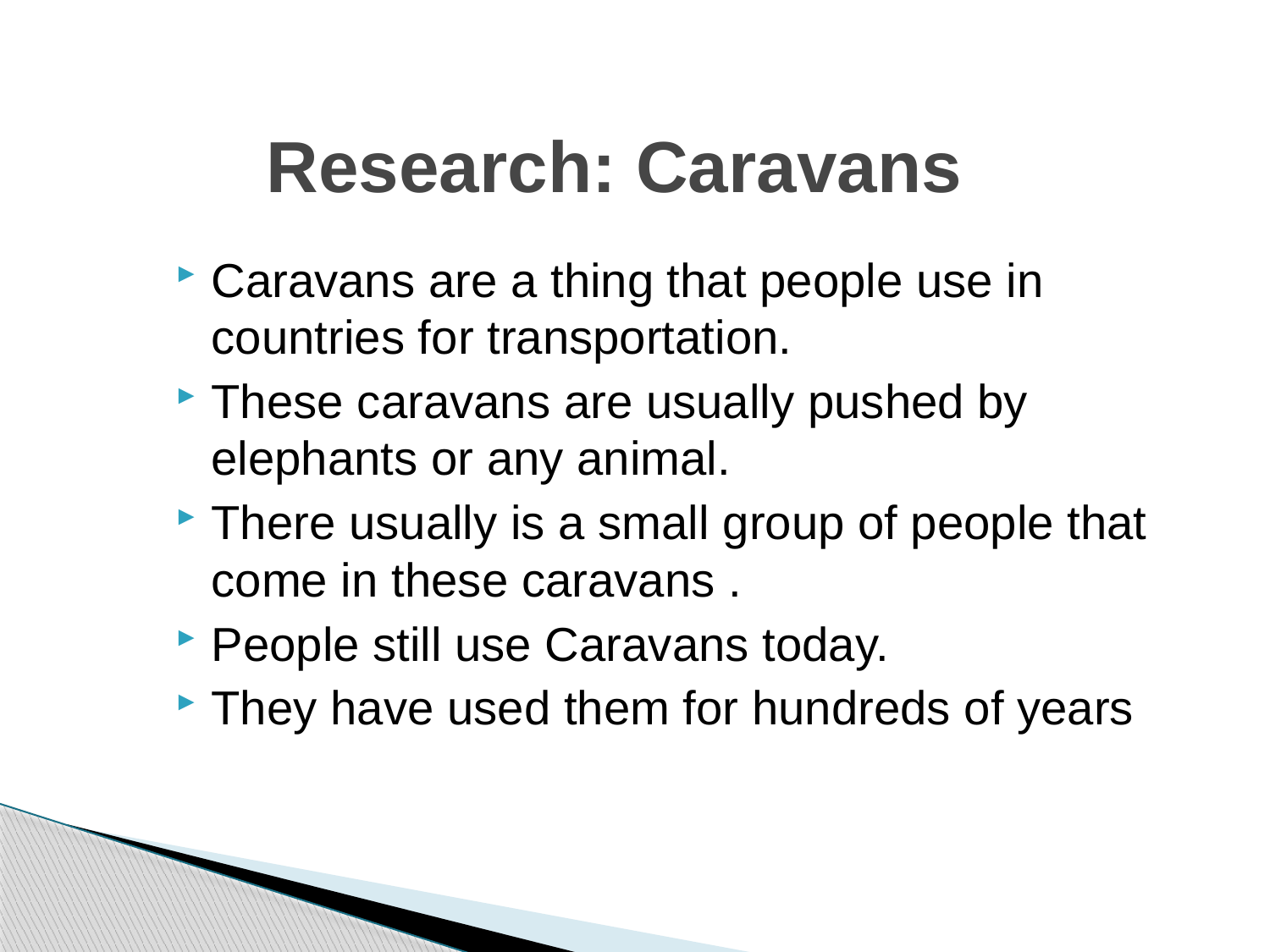

Research: Caravans
Caravans are a thing that people use in countries for transportation.
These caravans are usually pushed by elephants or any animal.
There usually is a small group of people that come in these caravans .
People still use Caravans today.
They have used them for hundreds of years